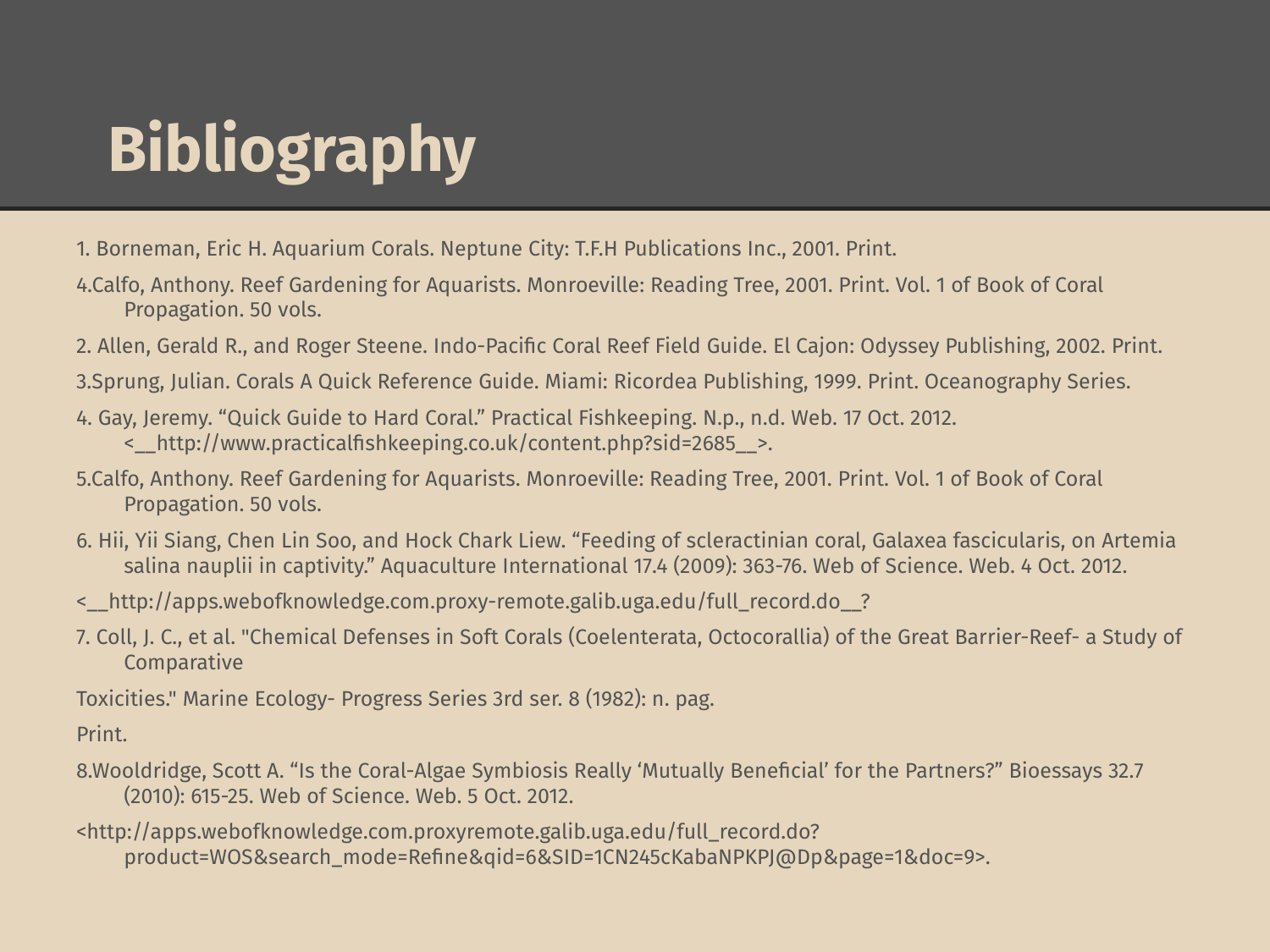

# Bibliography
1. Borneman, Eric H. Aquarium Corals. Neptune City: T.F.H Publications Inc., 2001. Print.
4.Calfo, Anthony. Reef Gardening for Aquarists. Monroeville: Reading Tree, 2001. Print. Vol. 1 of Book of Coral Propagation. 50 vols.
2. Allen, Gerald R., and Roger Steene. Indo-Pacific Coral Reef Field Guide. El Cajon: Odyssey Publishing, 2002. Print.
3.Sprung, Julian. Corals A Quick Reference Guide. Miami: Ricordea Publishing, 1999. Print. Oceanography Series.
4. Gay, Jeremy. “Quick Guide to Hard Coral.” Practical Fishkeeping. N.p., n.d. Web. 17 Oct. 2012. <__http://www.practicalfishkeeping.co.uk/content.php?sid=2685__>.
5.Calfo, Anthony. Reef Gardening for Aquarists. Monroeville: Reading Tree, 2001. Print. Vol. 1 of Book of Coral Propagation. 50 vols.
6. Hii, Yii Siang, Chen Lin Soo, and Hock Chark Liew. “Feeding of scleractinian coral, Galaxea fascicularis, on Artemia salina nauplii in captivity.” Aquaculture International 17.4 (2009): 363-76. Web of Science. Web. 4 Oct. 2012.
<__http://apps.webofknowledge.com.proxy-remote.galib.uga.edu/full_record.do__?
7. Coll, J. C., et al. "Chemical Defenses in Soft Corals (Coelenterata, Octocorallia) of the Great Barrier-Reef- a Study of Comparative
Toxicities." Marine Ecology- Progress Series 3rd ser. 8 (1982): n. pag.
Print.
8.Wooldridge, Scott A. “Is the Coral-Algae Symbiosis Really ‘Mutually Beneficial’ for the Partners?” Bioessays 32.7 (2010): 615-25. Web of Science. Web. 5 Oct. 2012.
<http://apps.webofknowledge.com.proxyremote.galib.uga.edu/full_record.do?product=WOS&search_mode=Refine&qid=6&SID=1CN245cKabaNPKPJ@Dp&page=1&doc=9>.